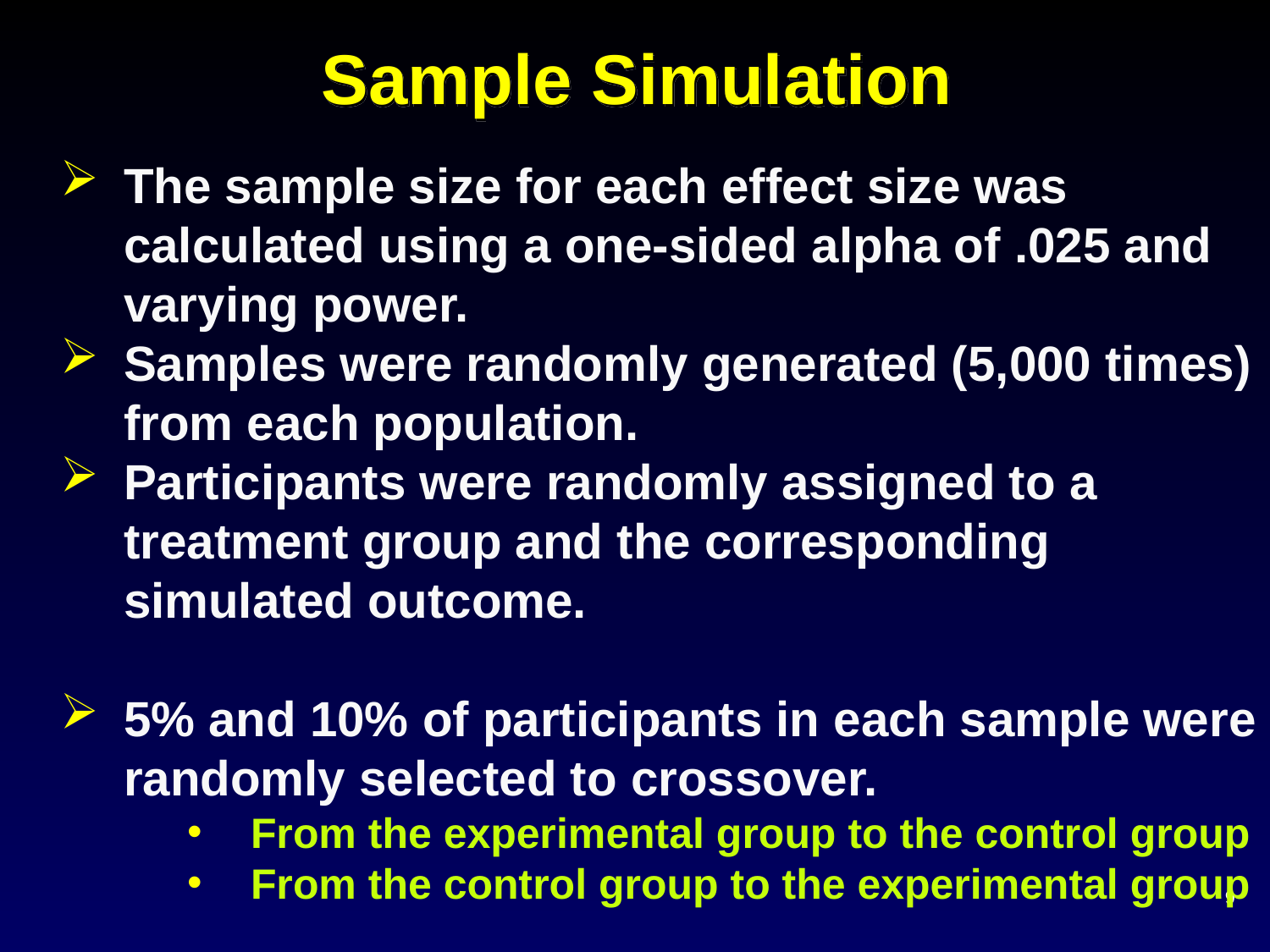

# Sample Simulation
The sample size for each effect size was calculated using a one-sided alpha of .025 and varying power.
Samples were randomly generated (5,000 times) from each population.
Participants were randomly assigned to a treatment group and the corresponding simulated outcome.

5% and 10% of participants in each sample were randomly selected to crossover.
From the experimental group to the control group
From the control group to the experimental group

9